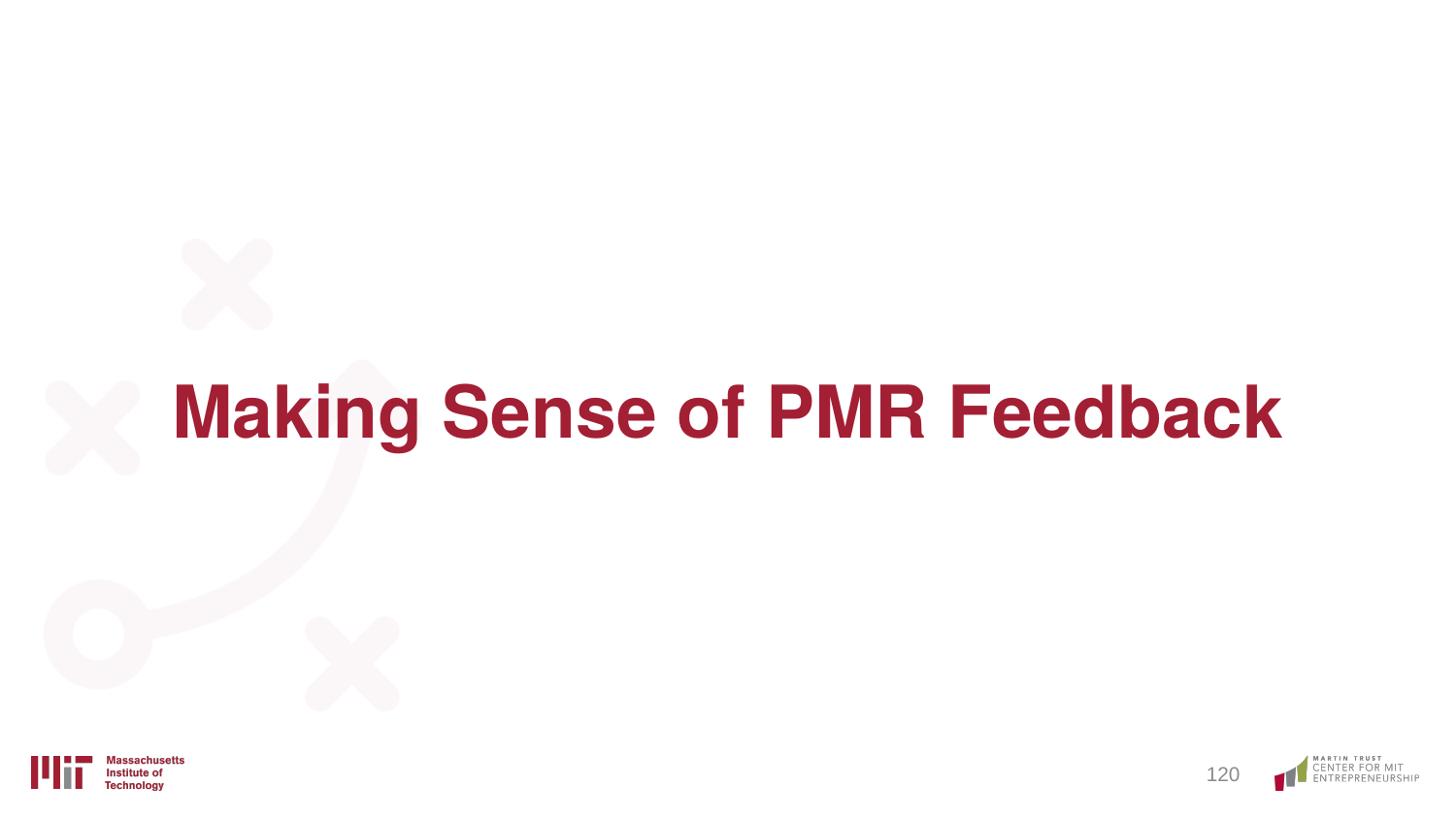

# Making Sense of PMR Feedback
120